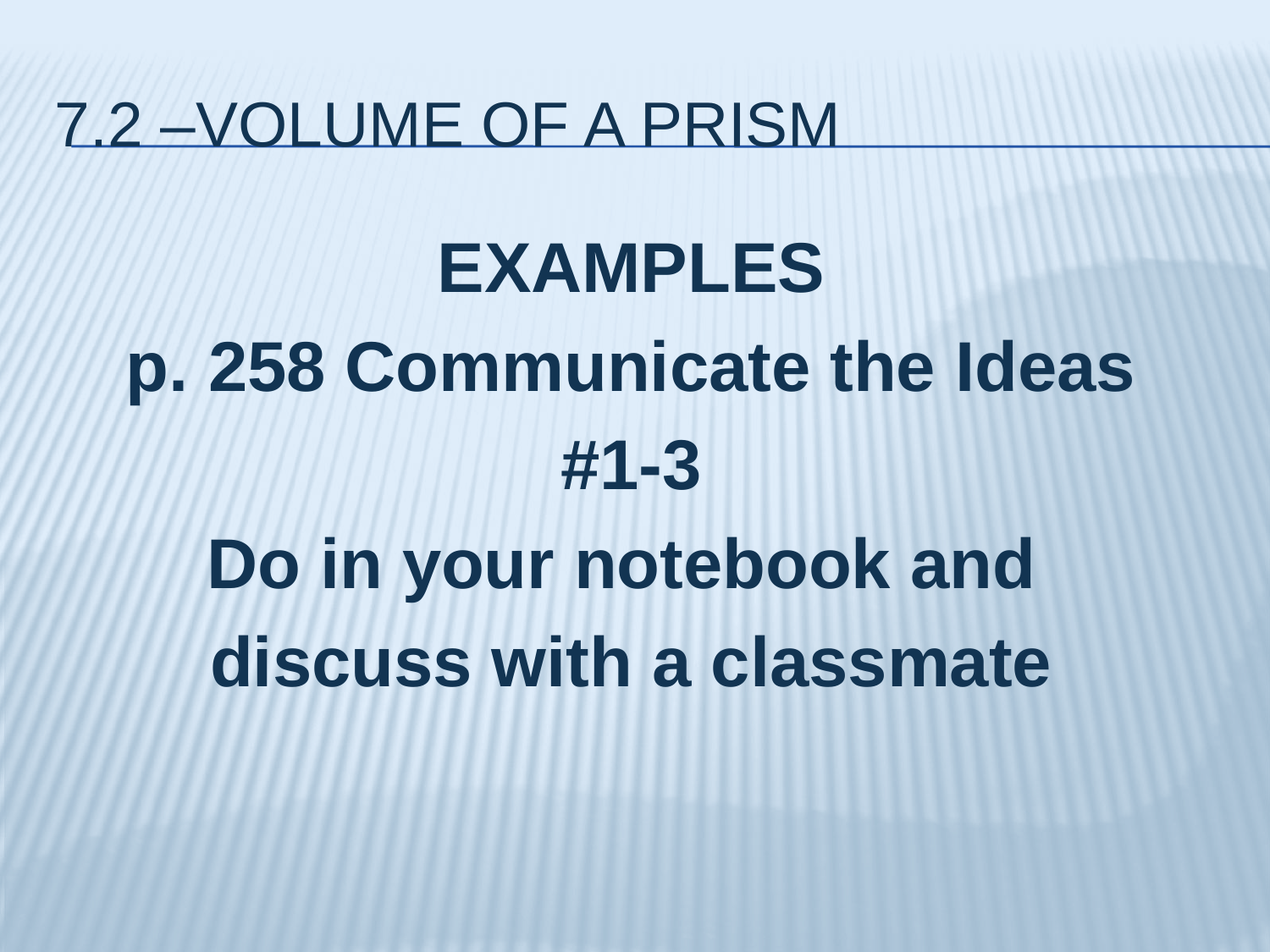

# 7.2 –Volume of a prism
EXAMPLES
p. 258 Communicate the Ideas
#1-3
Do in your notebook and
discuss with a classmate